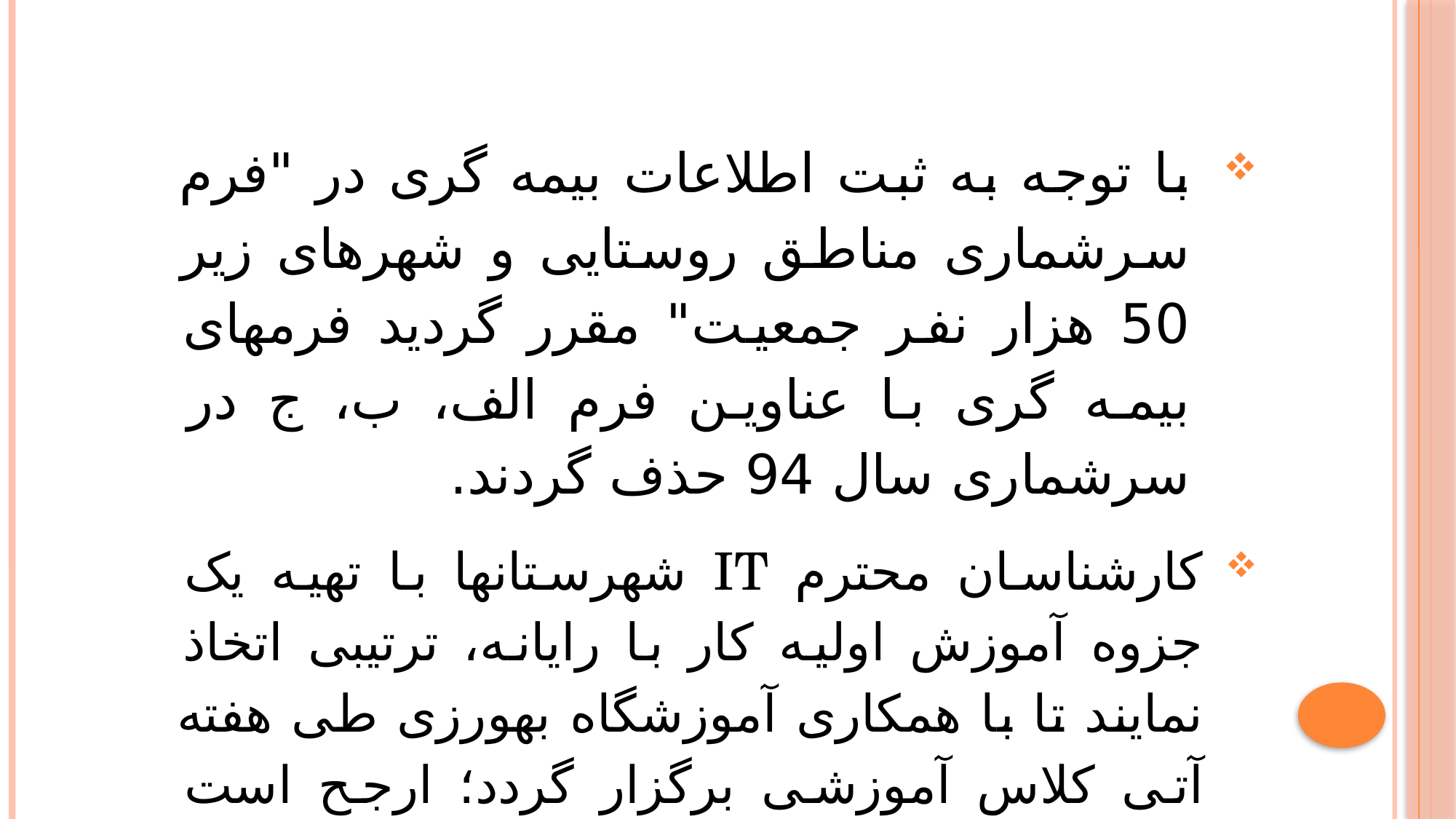

با توجه به ثبت اطلاعات بیمه گری در "فرم سرشماری مناطق روستایی و شهرهای زیر 50 هزار نفر جمعیت" مقرر گردید فرمهای بیمه گری با عناوین فرم الف، ب، ج در سرشماری سال 94 حذف گردند.
کارشناسان محترم IT شهرستانها با تهیه یک جزوه آموزش اولیه کار با رایانه، ترتیبی اتخاذ نمایند تا با همکاری آموزشگاه بهورزی طی هفته آتی کلاس آموزشی برگزار گردد؛ ارجح است شهرستانها جهت هماهنگی بیشتر جزوه آموزشی خود را برای خانم مهندس نجاتی ارسال نمایند.